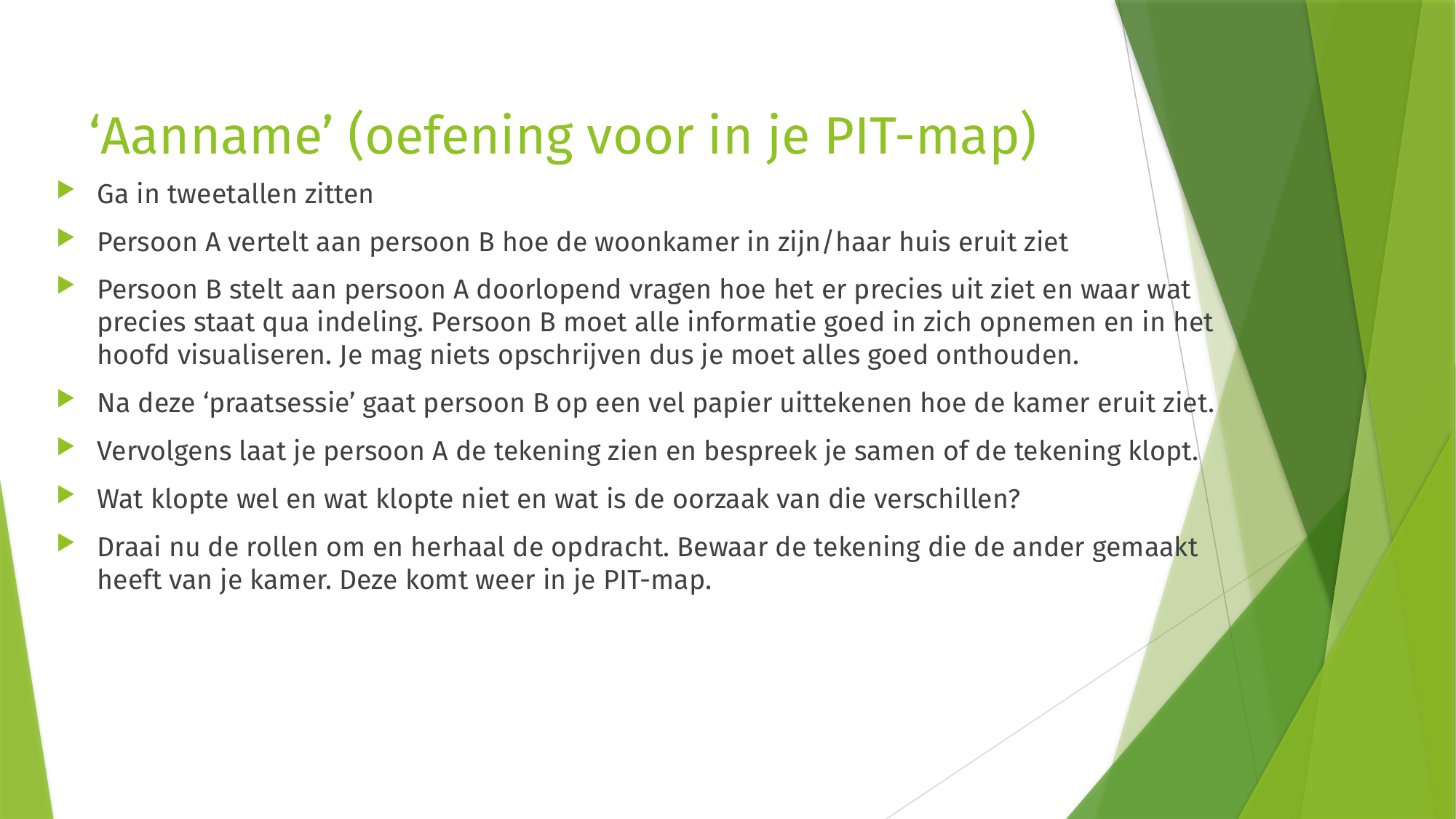

# ‘Aanname’ (oefening voor in je PIT-map)
Ga in tweetallen zitten
Persoon A vertelt aan persoon B hoe de woonkamer in zijn/haar huis eruit ziet
Persoon B stelt aan persoon A doorlopend vragen hoe het er precies uit ziet en waar wat precies staat qua indeling. Persoon B moet alle informatie goed in zich opnemen en in het hoofd visualiseren. Je mag niets opschrijven dus je moet alles goed onthouden.
Na deze ‘praatsessie’ gaat persoon B op een vel papier uittekenen hoe de kamer eruit ziet.
Vervolgens laat je persoon A de tekening zien en bespreek je samen of de tekening klopt.
Wat klopte wel en wat klopte niet en wat is de oorzaak van die verschillen?
Draai nu de rollen om en herhaal de opdracht. Bewaar de tekening die de ander gemaakt heeft van je kamer. Deze komt weer in je PIT-map.